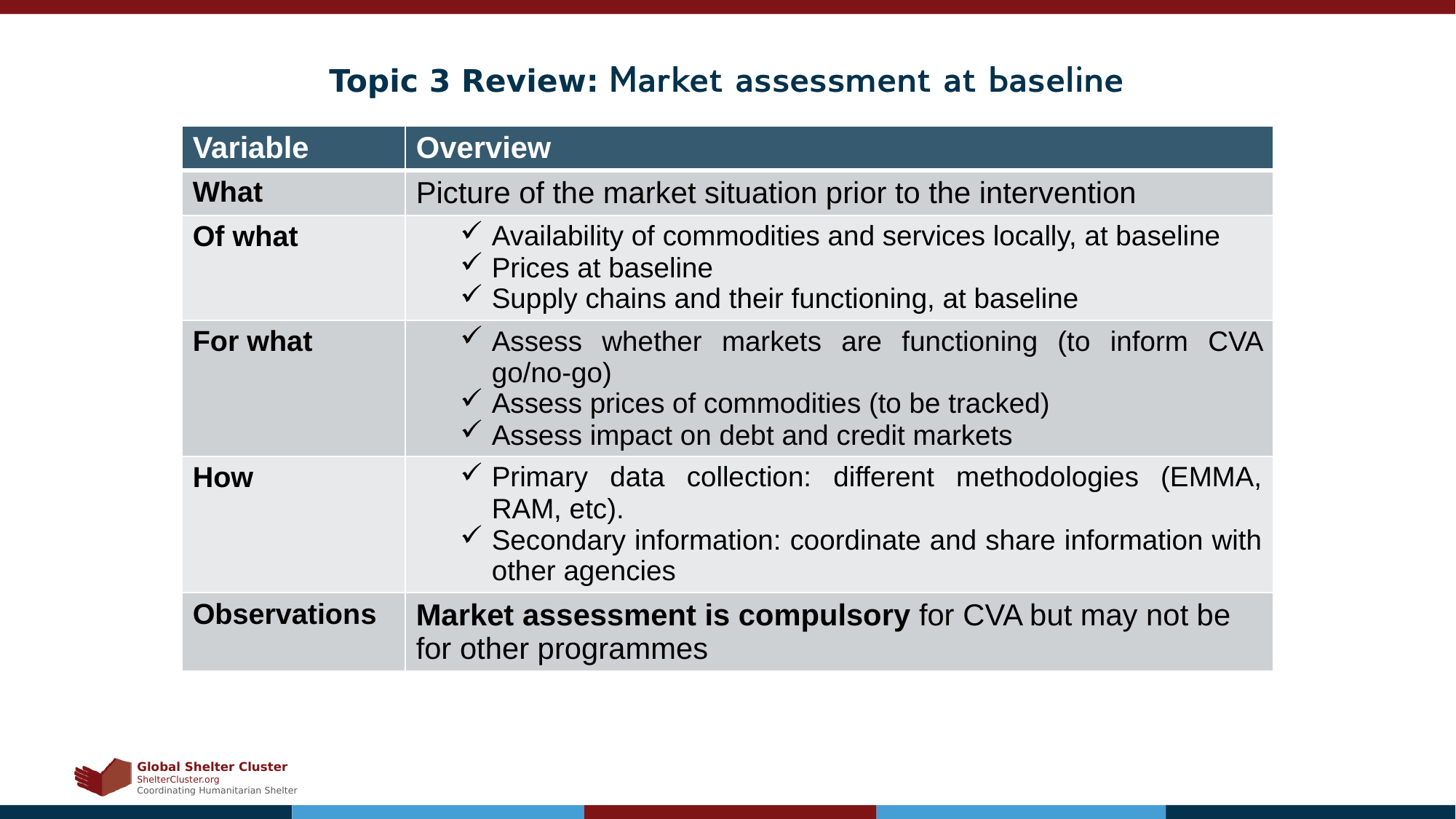

# Topic 3 Review: Market assessment at baseline
| Variable | Overview |
| --- | --- |
| What | Picture of the market situation prior to the intervention |
| Of what | Availability of commodities and services locally, at baseline Prices at baseline Supply chains and their functioning, at baseline |
| For what | Assess whether markets are functioning (to inform CVA go/no-go) Assess prices of commodities (to be tracked) Assess impact on debt and credit markets |
| How | Primary data collection: different methodologies (EMMA, RAM, etc). Secondary information: coordinate and share information with other agencies |
| Observations | Market assessment is compulsory for CVA but may not be for other programmes |